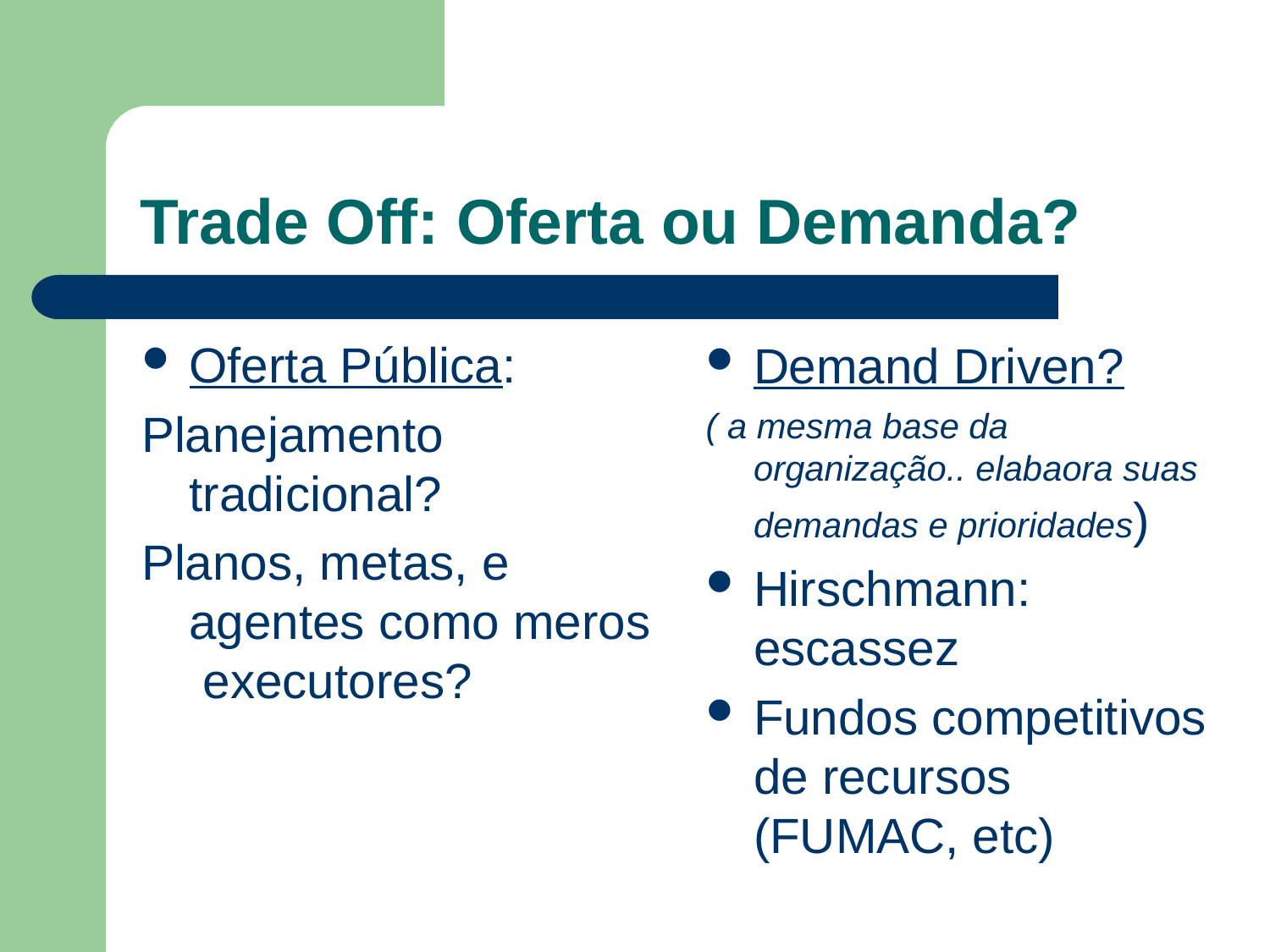

# Trade Off: Oferta ou Demanda?
Oferta Pública:
Planejamento tradicional?
Planos, metas, e agentes como meros  executores?
Demand Driven?
( a mesma base da organização.. elabaora suas demandas e prioridades)
Hirschmann: escassez
Fundos competitivos de recursos (FUMAC, etc)